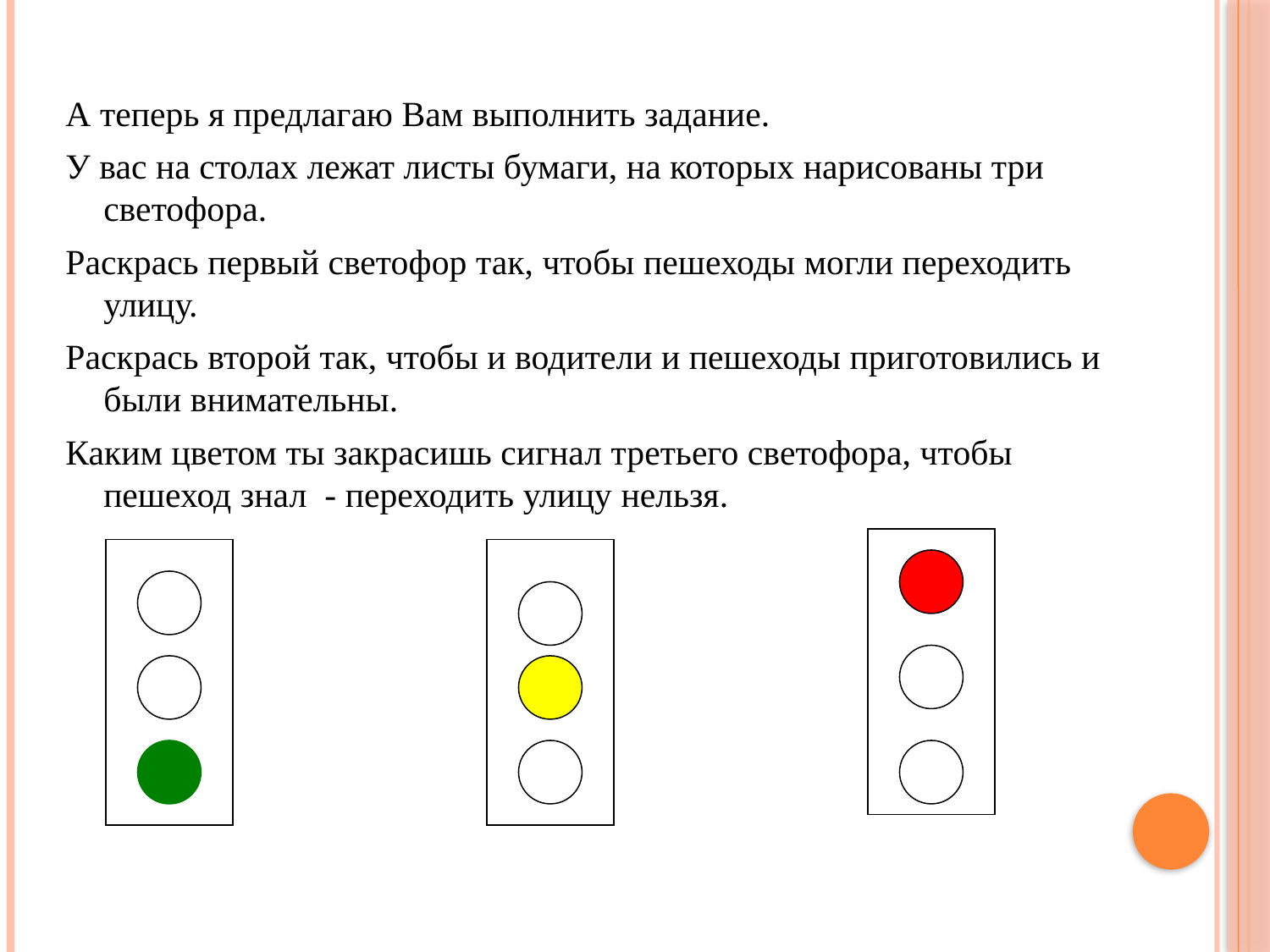

А теперь я предлагаю Вам выполнить задание.
У вас на столах лежат листы бумаги, на которых нарисованы три светофора.
Раскрась первый светофор так, чтобы пешеходы могли переходить улицу.
Раскрась второй так, чтобы и водители и пешеходы приготовились и были внимательны.
Каким цветом ты закрасишь сигнал третьего светофора, чтобы пешеход знал  - переходить улицу нельзя.